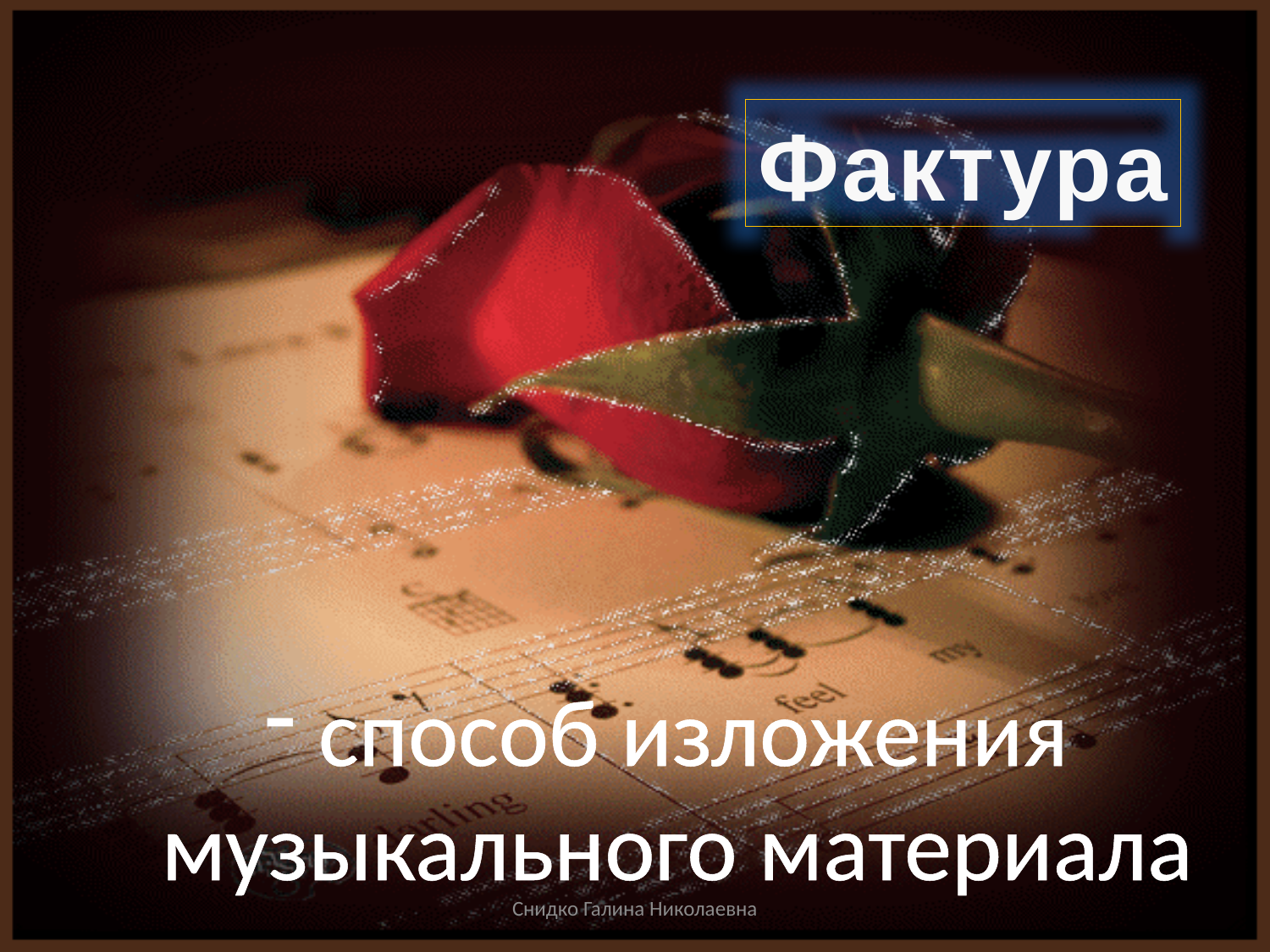

Фактура
 способ изложения
музыкального материала
Снидко Галина Николаевна